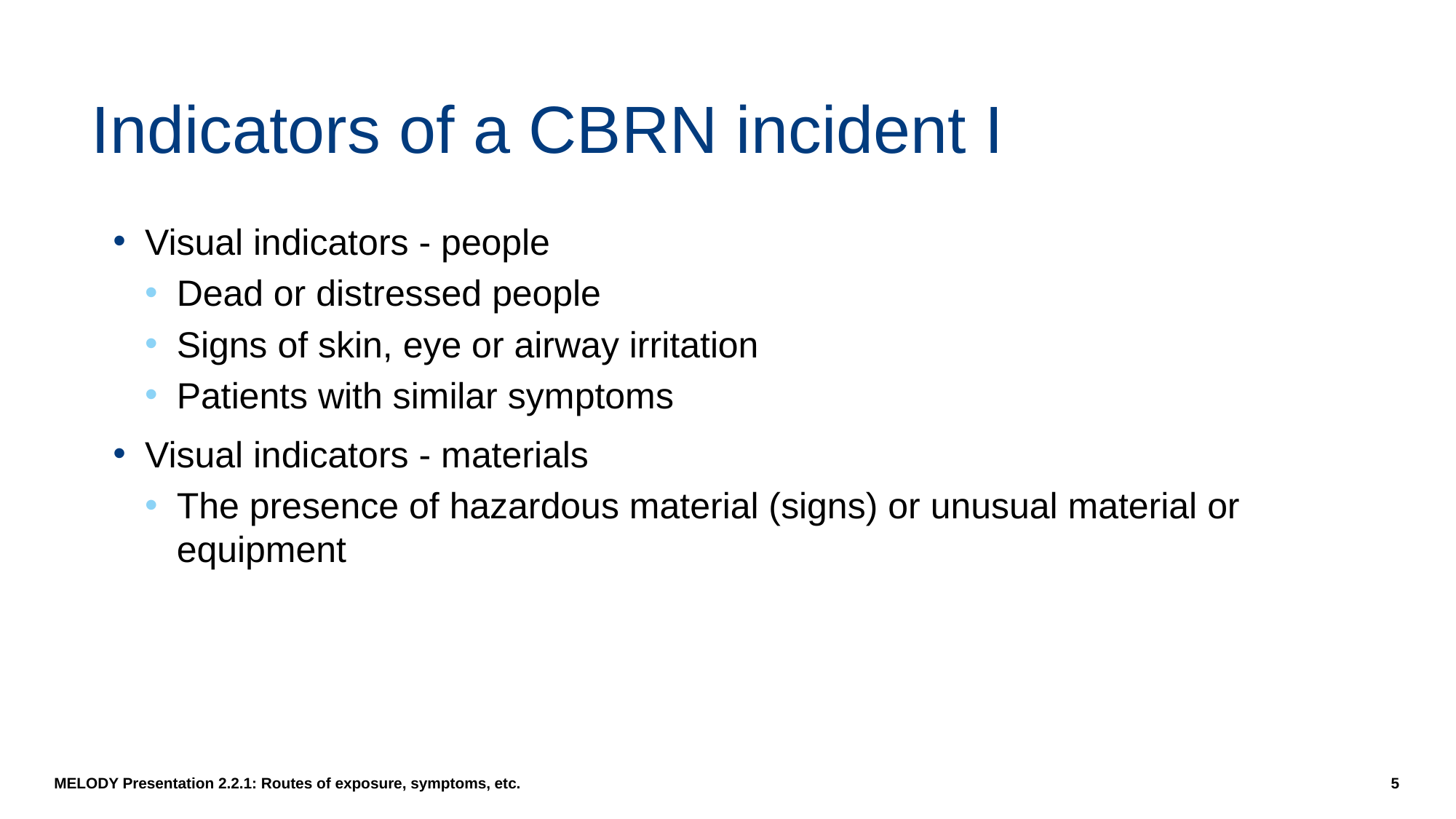

# Indicators of a CBRN incident I
Visual indicators - people
Dead or distressed people
Signs of skin, eye or airway irritation
Patients with similar symptoms
Visual indicators - materials
The presence of hazardous material (signs) or unusual material or equipment

MELODY Presentation 2.2.1: Routes of exposure, symptoms, etc.
5